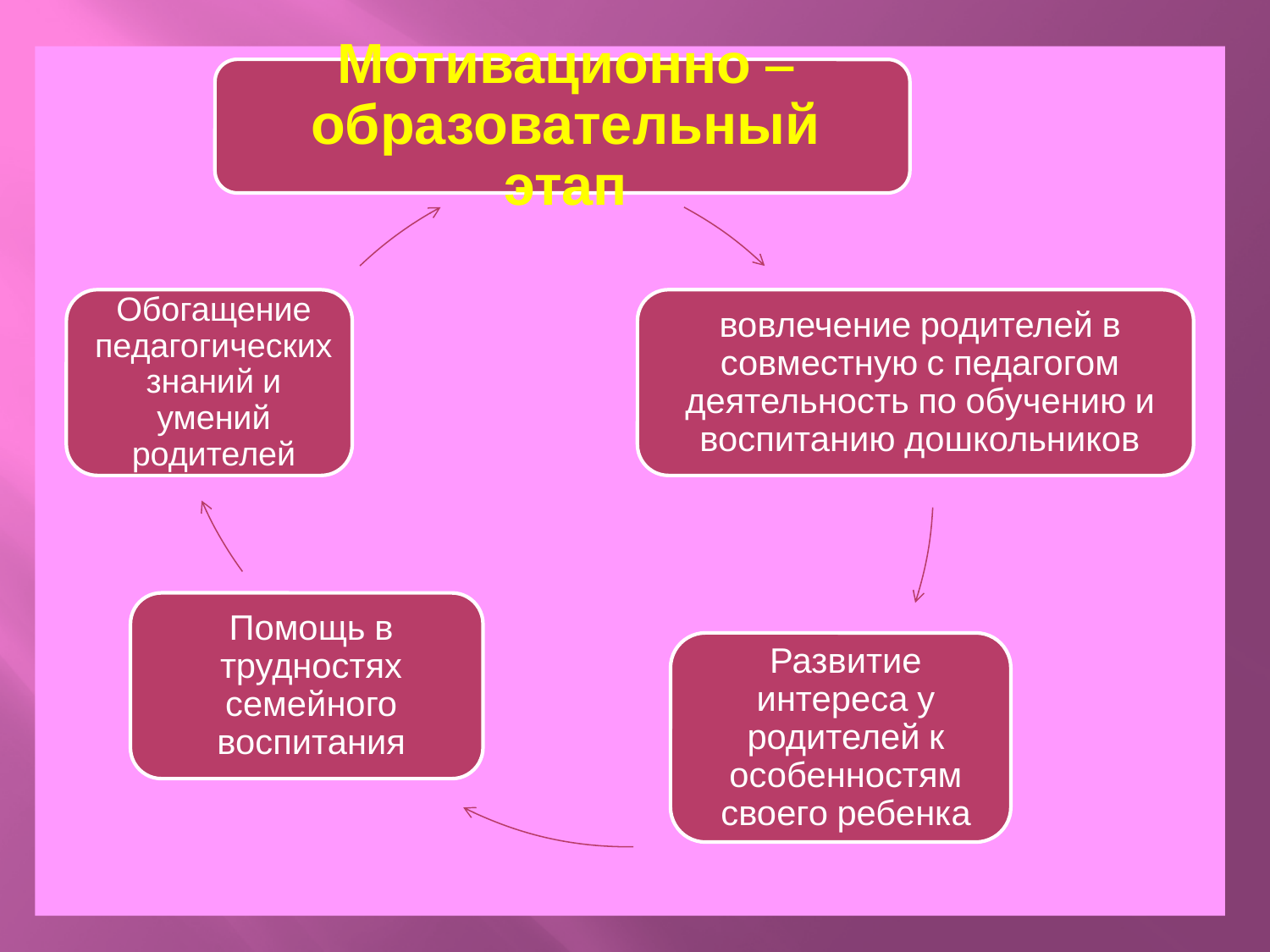

Мотивационно – образовательный этап
вовлечение родителей в совместную с педагогом деятельность по обучению и воспитанию дошкольников
Развитие интереса у родителей к особенностям своего ребенка
Помощь в трудностях семейного воспитания
Обогащение педагогических знаний и умений родителей